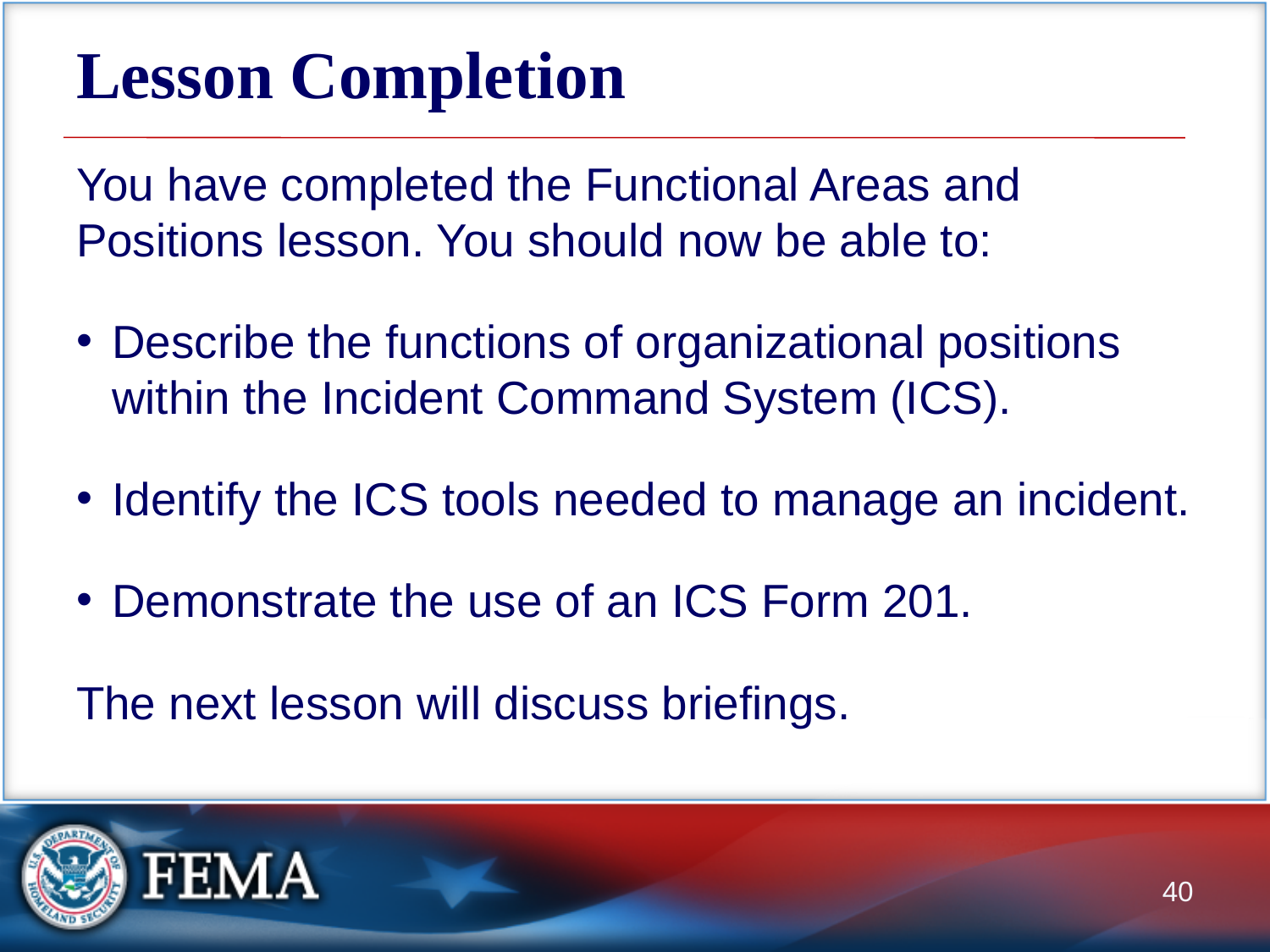

# Lesson Completion
You have completed the Functional Areas and Positions lesson. You should now be able to:
Describe the functions of organizational positions within the Incident Command System (ICS).
Identify the ICS tools needed to manage an incident.
Demonstrate the use of an ICS Form 201.
The next lesson will discuss briefings.
40